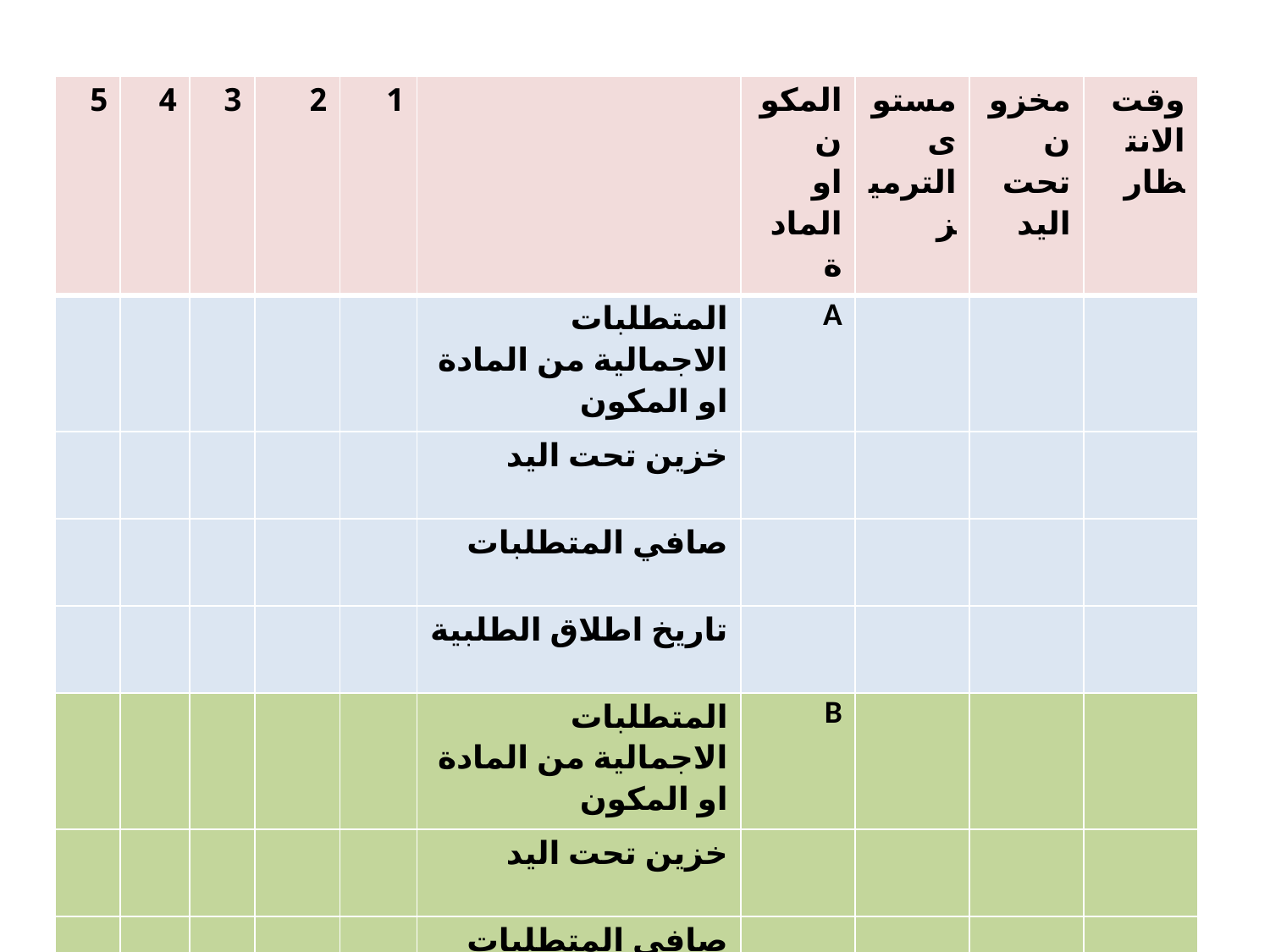

#
| 5 | 4 | 3 | 2 | 1 |  | المكون او المادة | مستوى الترميز | مخزون تحت اليد | وقت الانتظار |
| --- | --- | --- | --- | --- | --- | --- | --- | --- | --- |
|  |  |  |  |  | المتطلبات الاجمالية من المادة او المكون | A |  |  |  |
|  |  |  |  |  | خزين تحت اليد |  |  |  |  |
|  |  |  |  |  | صافي المتطلبات |  |  |  |  |
|  |  |  |  |  | تاريخ اطلاق الطلبية |  |  |  |  |
|  |  |  |  |  | المتطلبات الاجمالية من المادة او المكون | B |  |  |  |
|  |  |  |  |  | خزين تحت اليد |  |  |  |  |
|  |  |  |  |  | صافي المتطلبات |  |  |  |  |
|  |  |  |  |  | تاريخ اطلاق الطلبية |  |  |  |  |